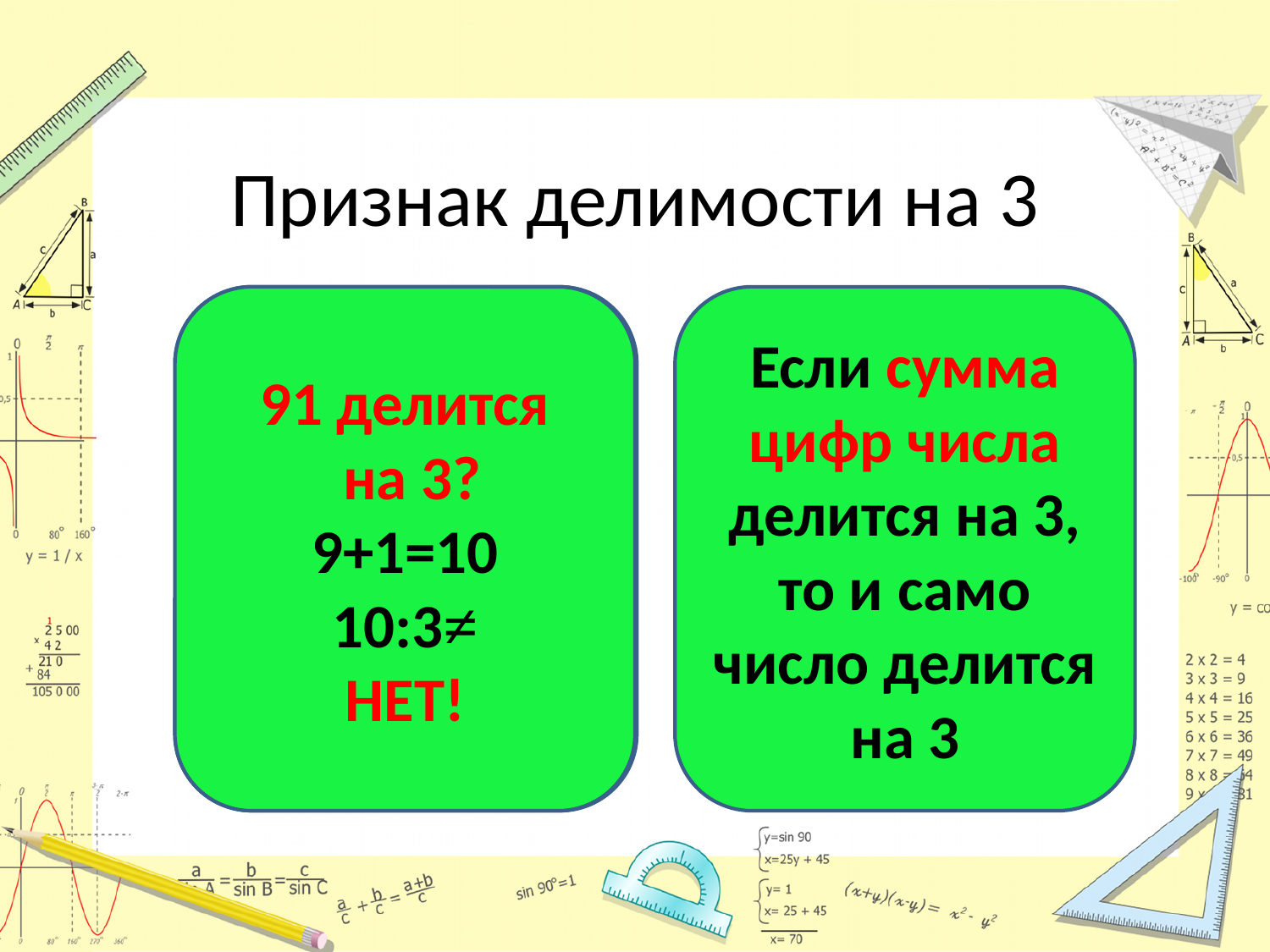

# Признак делимости на 3
21 делится
 на 3?
2+1=3
3:3=1
ДА!
91 делится
 на 3?
9+1=10
10:3≠
НЕТ!
63 делится
 на 3?
6+3=9
9:3=3
ДА!
Если сумма цифр числа делится на 3, то и само число делится на 3